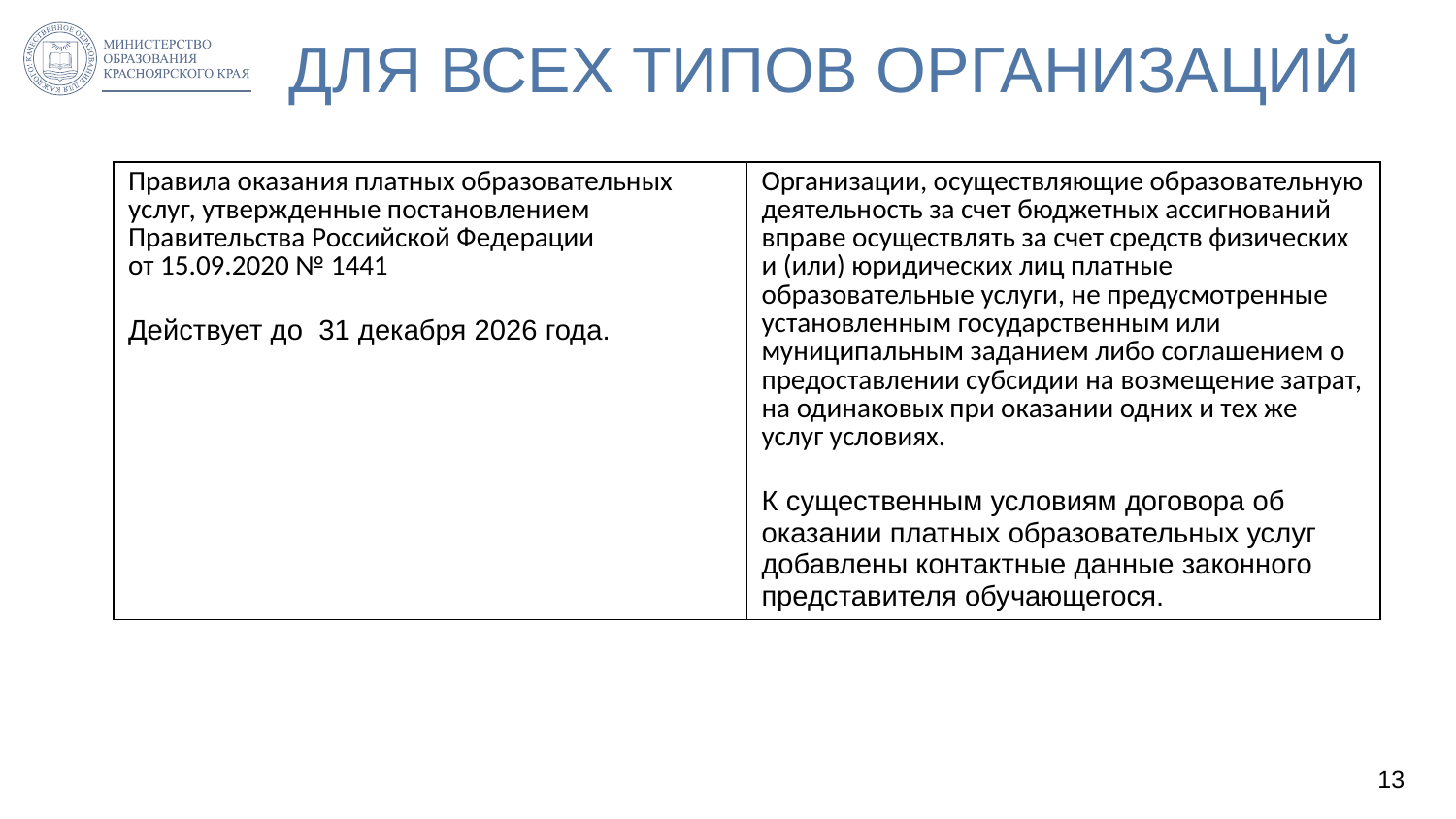

# ДЛЯ ВСЕХ ТИПОВ ОРГАНИЗАЦИЙ
| Правила оказания платных образовательных услуг, утвержденные постановлением Правительства Российской Федерации от 15.09.2020 № 1441 Действует до 31 декабря 2026 года. | Организации, осуществляющие образовательную деятельность за счет бюджетных ассигнований вправе осуществлять за счет средств физических и (или) юридических лиц платные образовательные услуги, не предусмотренные установленным государственным или муниципальным заданием либо соглашением о предоставлении субсидии на возмещение затрат, на одинаковых при оказании одних и тех же услуг условиях. К существенным условиям договора об оказании платных образовательных услуг добавлены контактные данные законного представителя обучающегося. |
| --- | --- |
13